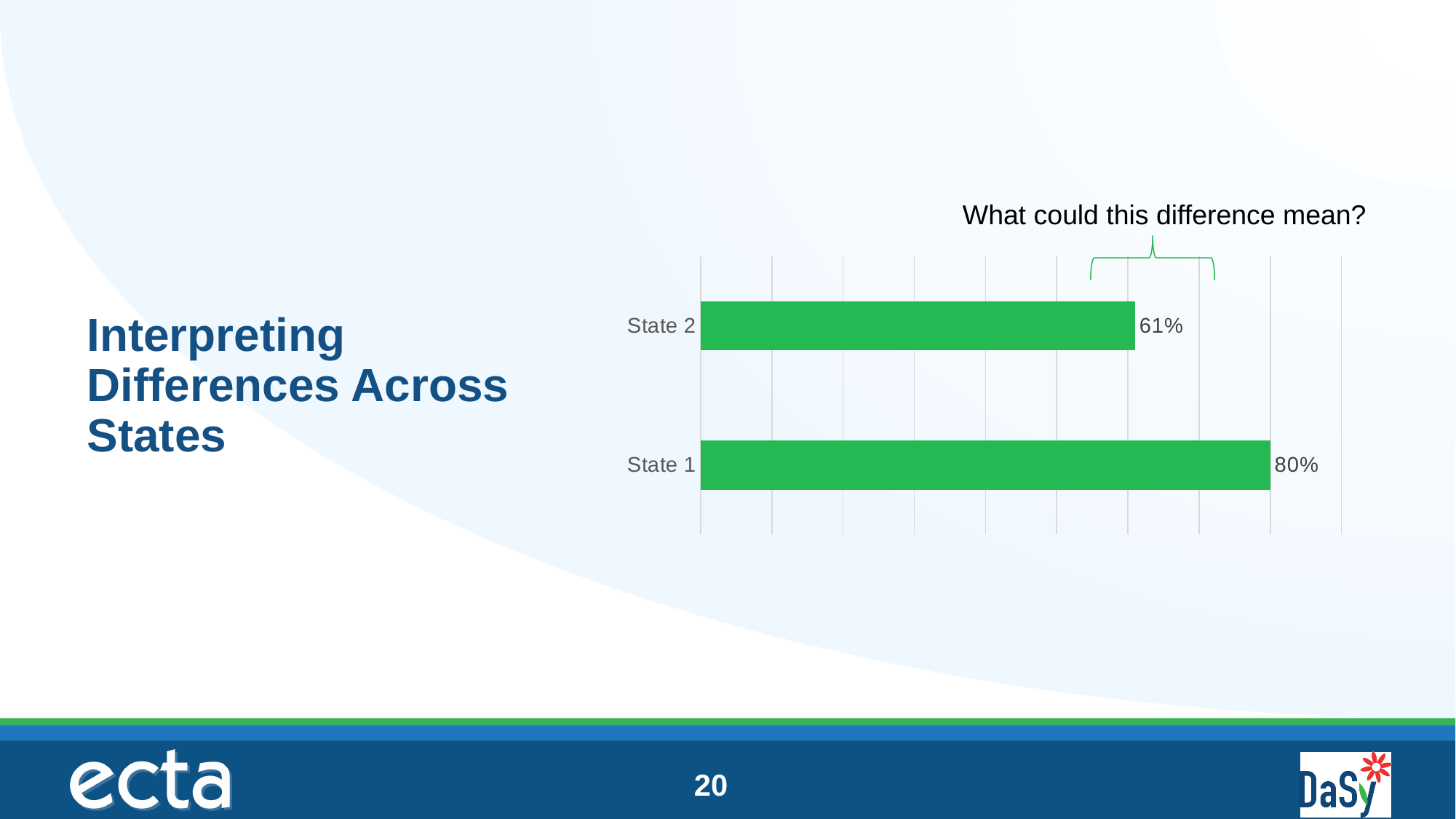

What could this difference mean?

### Chart

| Category |  |
|---|---|
| State 1 | 0.8 |
| State 2 | 0.61 |
# Interpreting Differences Across States
20